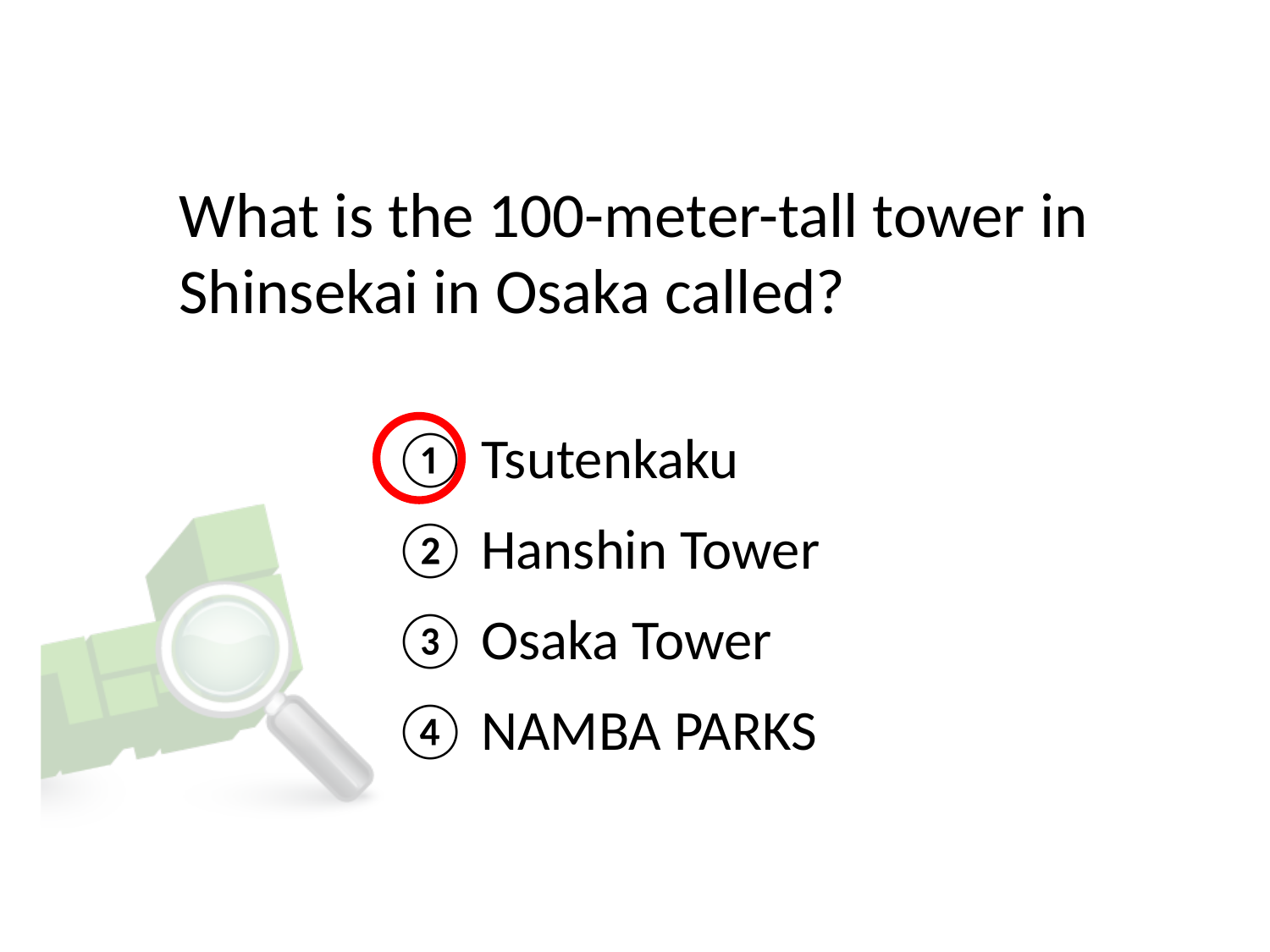

# What is the 100-meter-tall tower in Shinsekai in Osaka called?
① Tsutenkaku
② Hanshin Tower
③ Osaka Tower
④ NAMBA PARKS